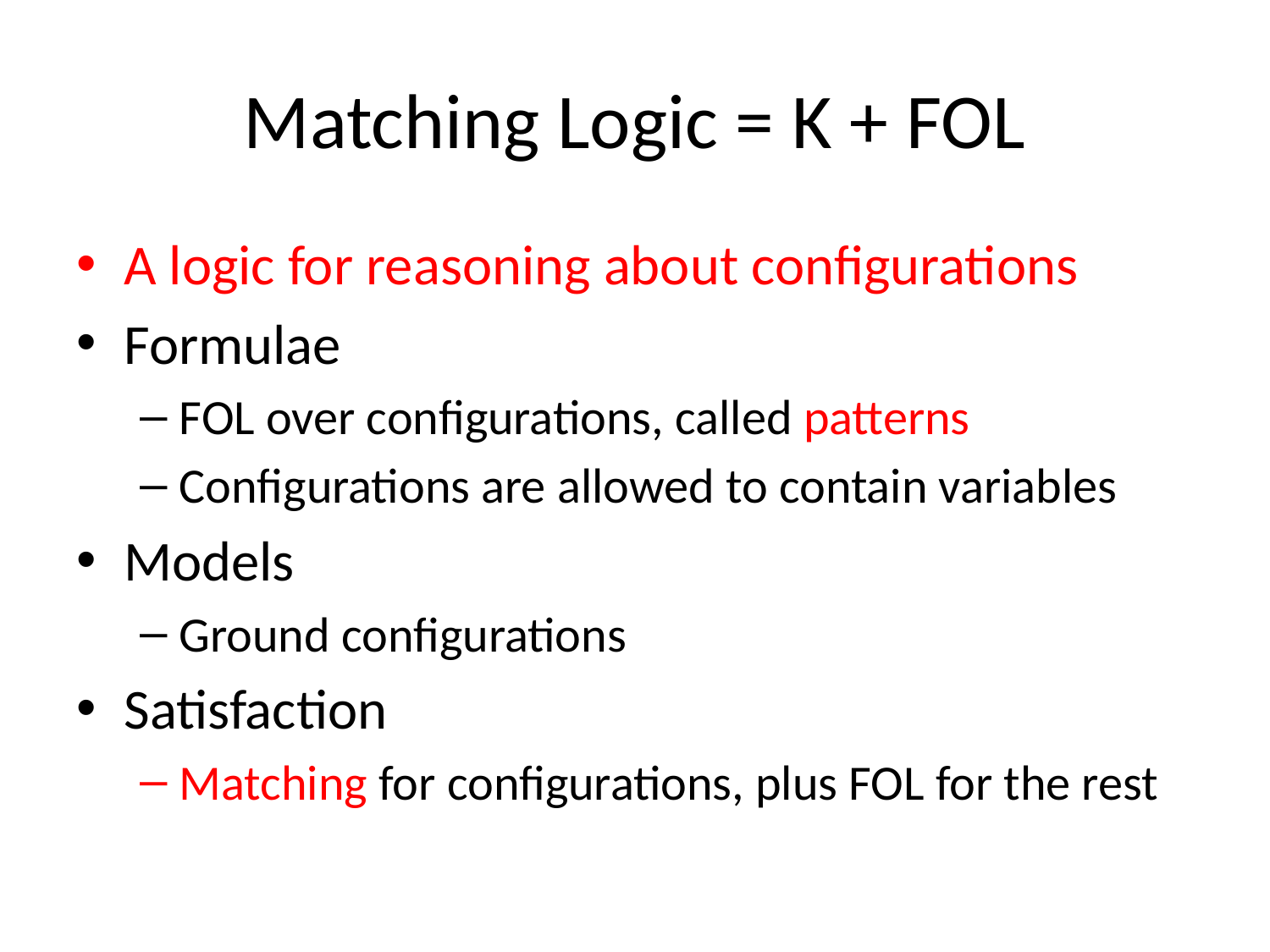

# Matching Logic = K + FOL
A logic for reasoning about configurations
Formulae
FOL over configurations, called patterns
Configurations are allowed to contain variables
Models
Ground configurations
Satisfaction
Matching for configurations, plus FOL for the rest